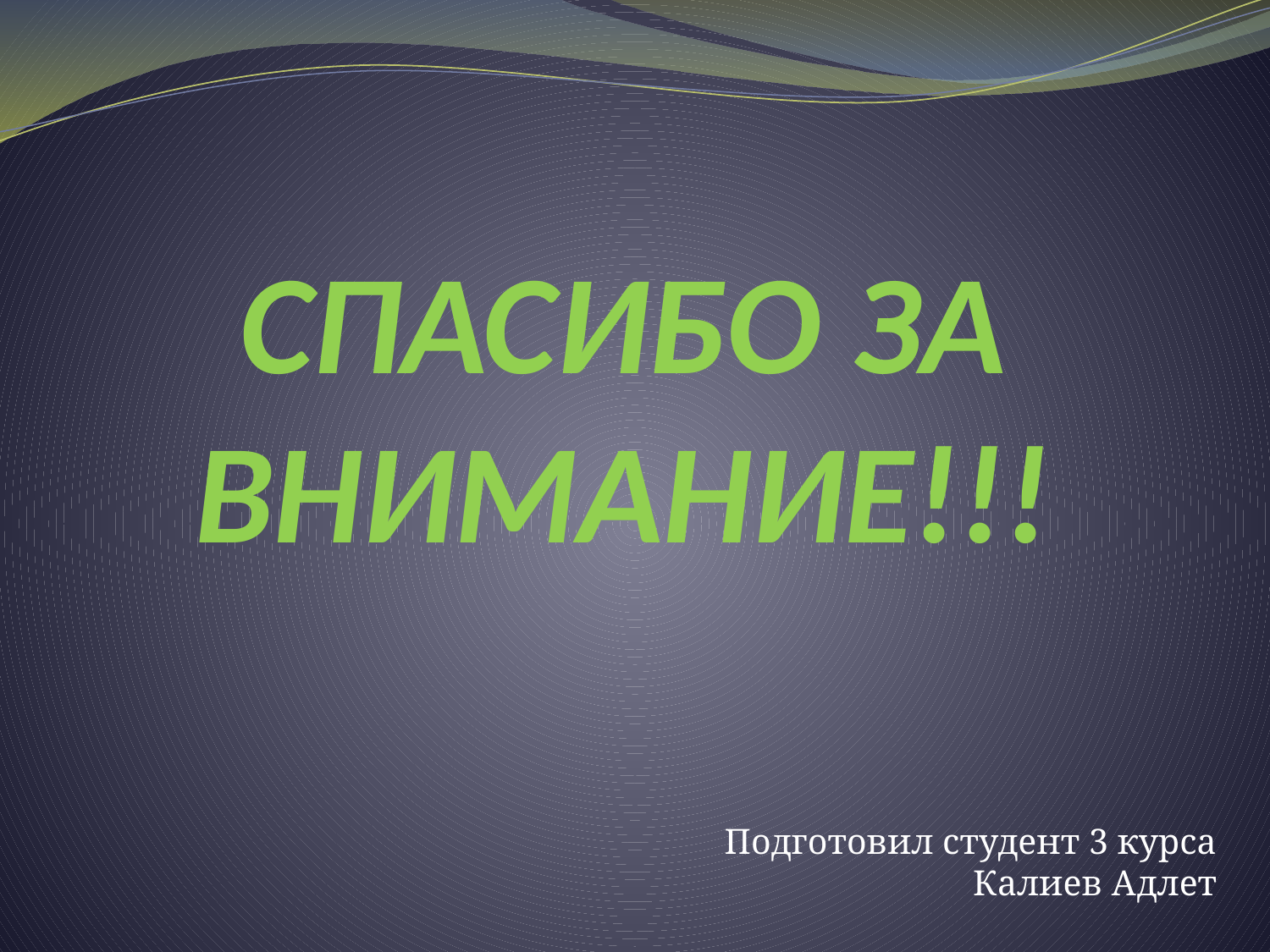

# СПАСИБО ЗА ВНИМАНИЕ!!!
Подготовил студент 3 курса Калиев Адлет